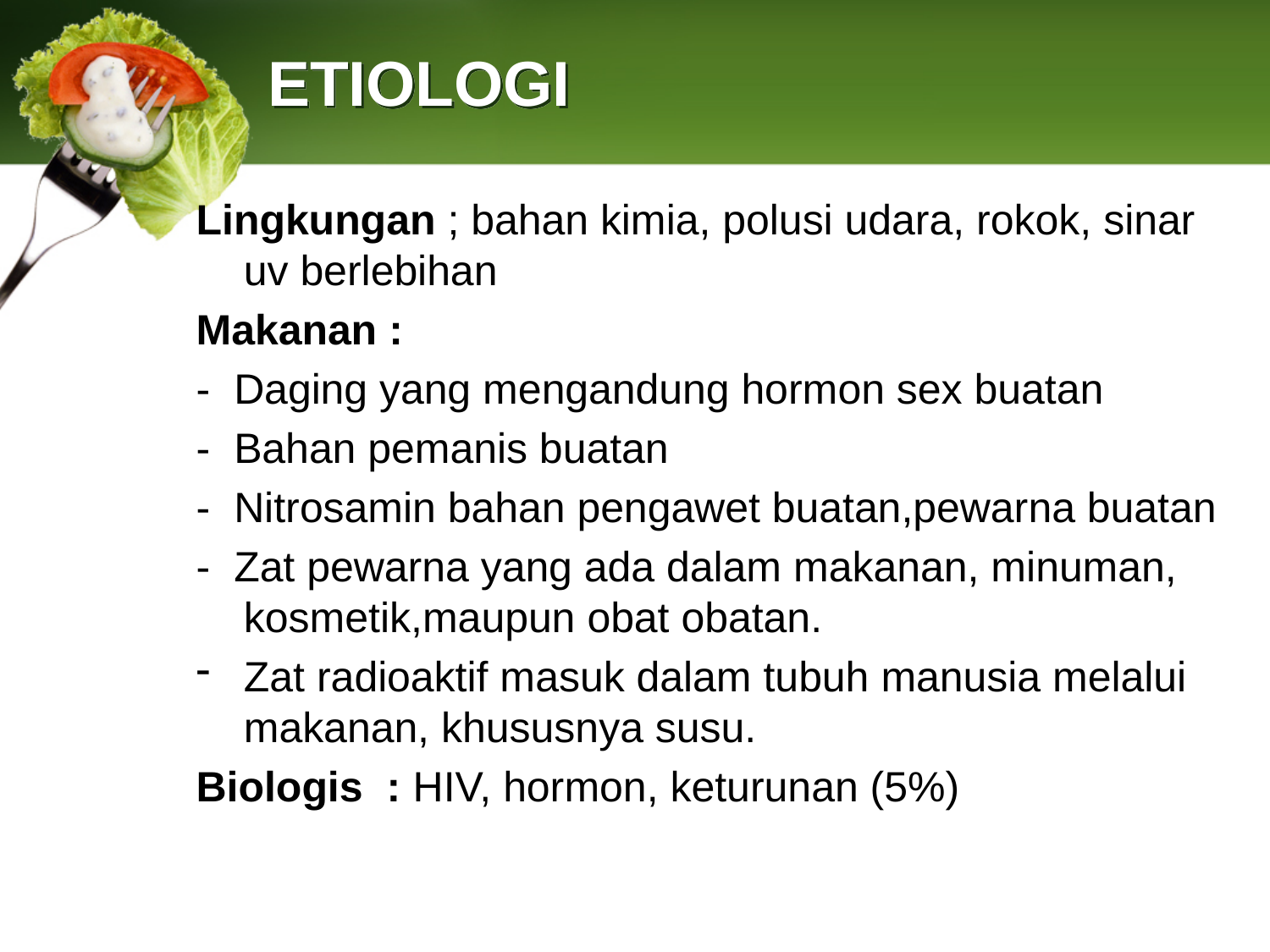

# ETIOLOGI
Lingkungan ; bahan kimia, polusi udara, rokok, sinar uv berlebihan
Makanan :
-  Daging yang mengandung hormon sex buatan
-  Bahan pemanis buatan
-  Nitrosamin bahan pengawet buatan,pewarna buatan
-  Zat pewarna yang ada dalam makanan, minuman, kosmetik,maupun obat obatan.
Zat radioaktif masuk dalam tubuh manusia melalui makanan, khususnya susu.
Biologis  : HIV, hormon, keturunan (5%)